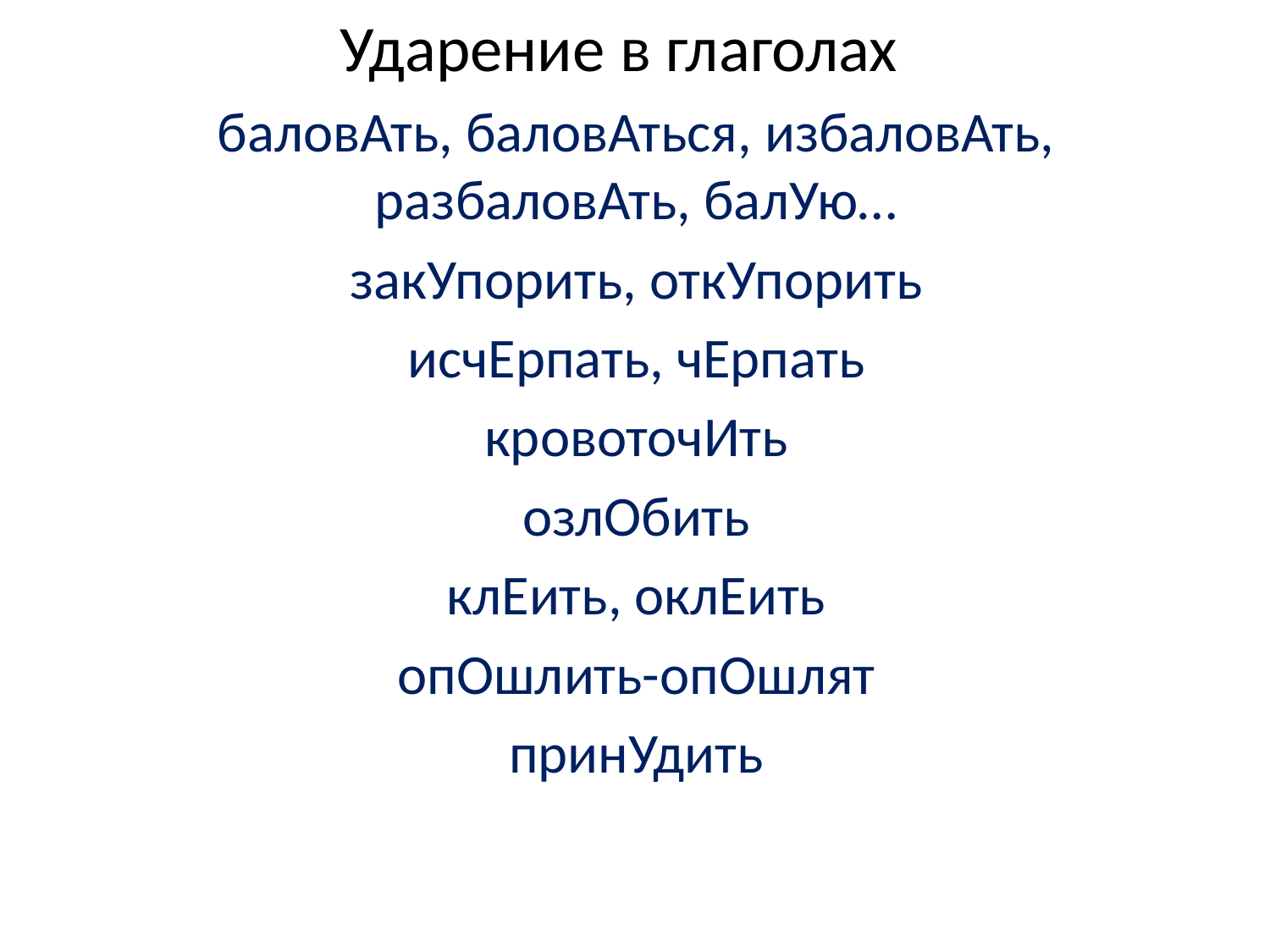

# Ударение в глаголах
баловАть, баловАться, избаловАть, разбаловАть, балУю…
закУпорить, откУпорить
исчЕрпать, чЕрпать
кровоточИть
озлОбить
клЕить, оклЕить
опОшлить-опОшлят
принУдить